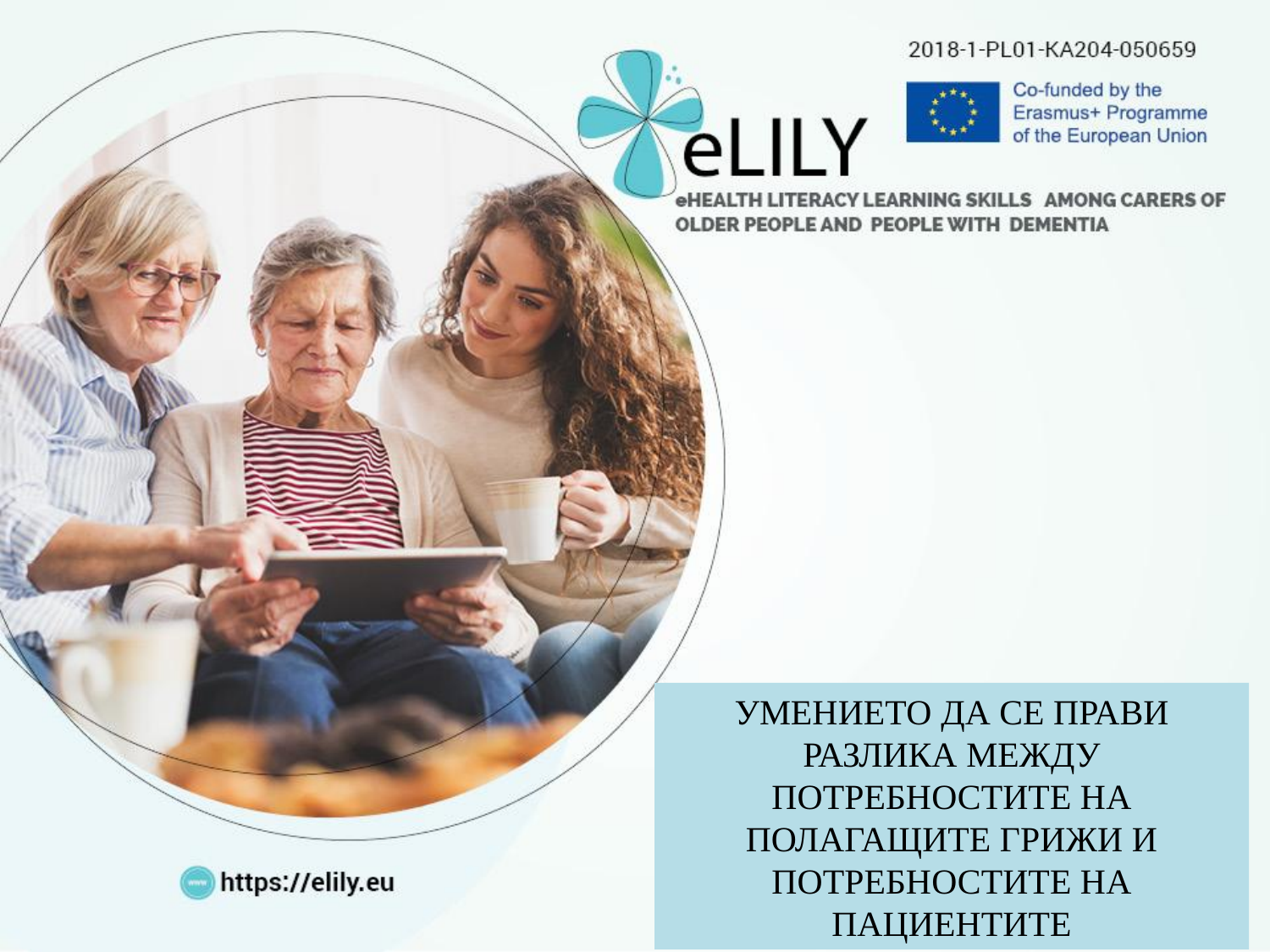

УМЕНИЕТО ДА СЕ ПРАВИ РАЗЛИКА МЕЖДУ ПОТРЕБНОСТИТЕ НА ПОЛАГАЩИТЕ ГРИЖИ И ПОТРЕБНОСТИТЕ НА ПАЦИЕНТИТЕ